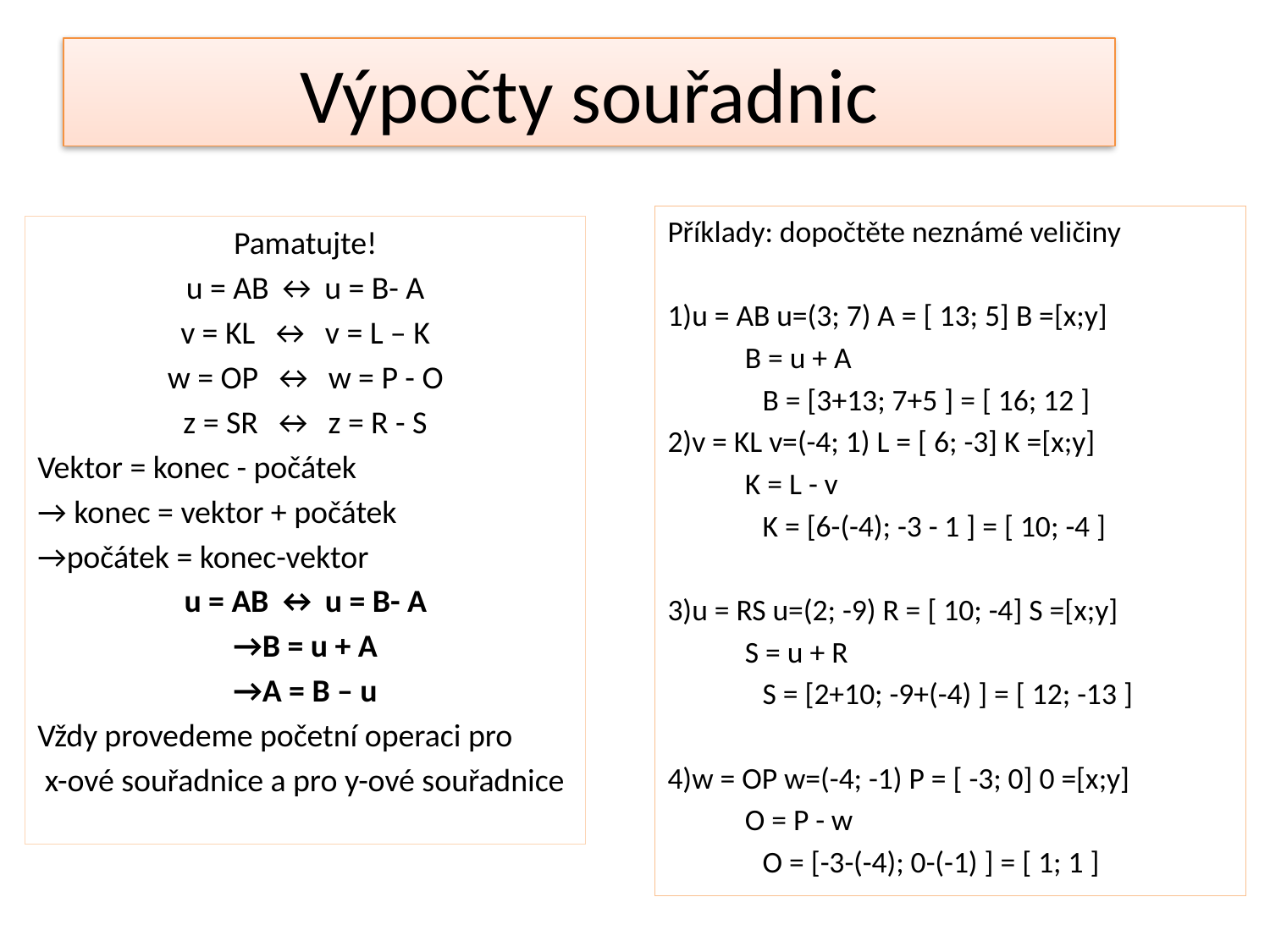

# Výpočty souřadnic
Příklady: dopočtěte neznámé veličiny

1)u = AB u=(3; 7) A = [ 13; 5] B =[x;y]
	B = u + A
              B = [3+13; 7+5 ] = [ 16; 12 ]
2)v = KL v=(-4; 1) L = [ 6; -3] K =[x;y]
	K = L - v
              K = [6-(-4); -3 - 1 ] = [ 10; -4 ]

3)u = RS u=(2; -9) R = [ 10; -4] S =[x;y]
	S = u + R
              S = [2+10; -9+(-4) ] = [ 12; -13 ]

4)w = OP w=(-4; -1) P = [ -3; 0] 0 =[x;y]
	O = P - w
              O = [-3-(-4); 0-(-1) ] = [ 1; 1 ]

Pamatujte!
u = AB ↔ u = B- A
v = KL  ↔  v = L – K
w = OP  ↔  w = P - O
z = SR  ↔  z = R - S
Vektor = konec - počátek
→ konec = vektor + počátek
→počátek = konec-vektor
u = AB ↔ u = B- A
→B = u + A
→A = B – u
Vždy provedeme početní operaci pro
 x-ové souřadnice a pro y-ové souřadnice